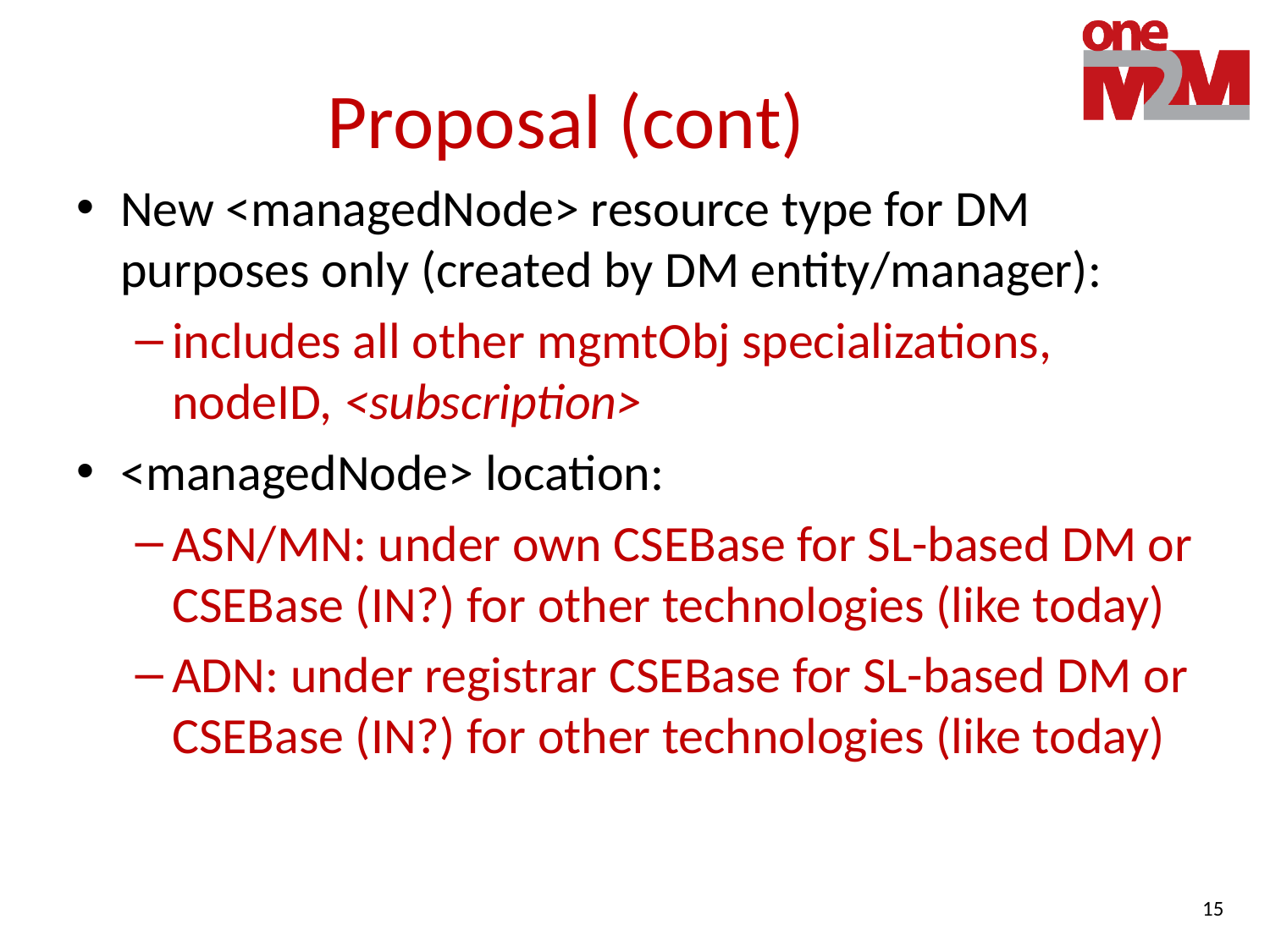

# Proposal (cont)
New <managedNode> resource type for DM purposes only (created by DM entity/manager):
includes all other mgmtObj specializations, nodeID, <subscription>
<managedNode> location:
ASN/MN: under own CSEBase for SL-based DM or CSEBase (IN?) for other technologies (like today)
ADN: under registrar CSEBase for SL-based DM or CSEBase (IN?) for other technologies (like today)